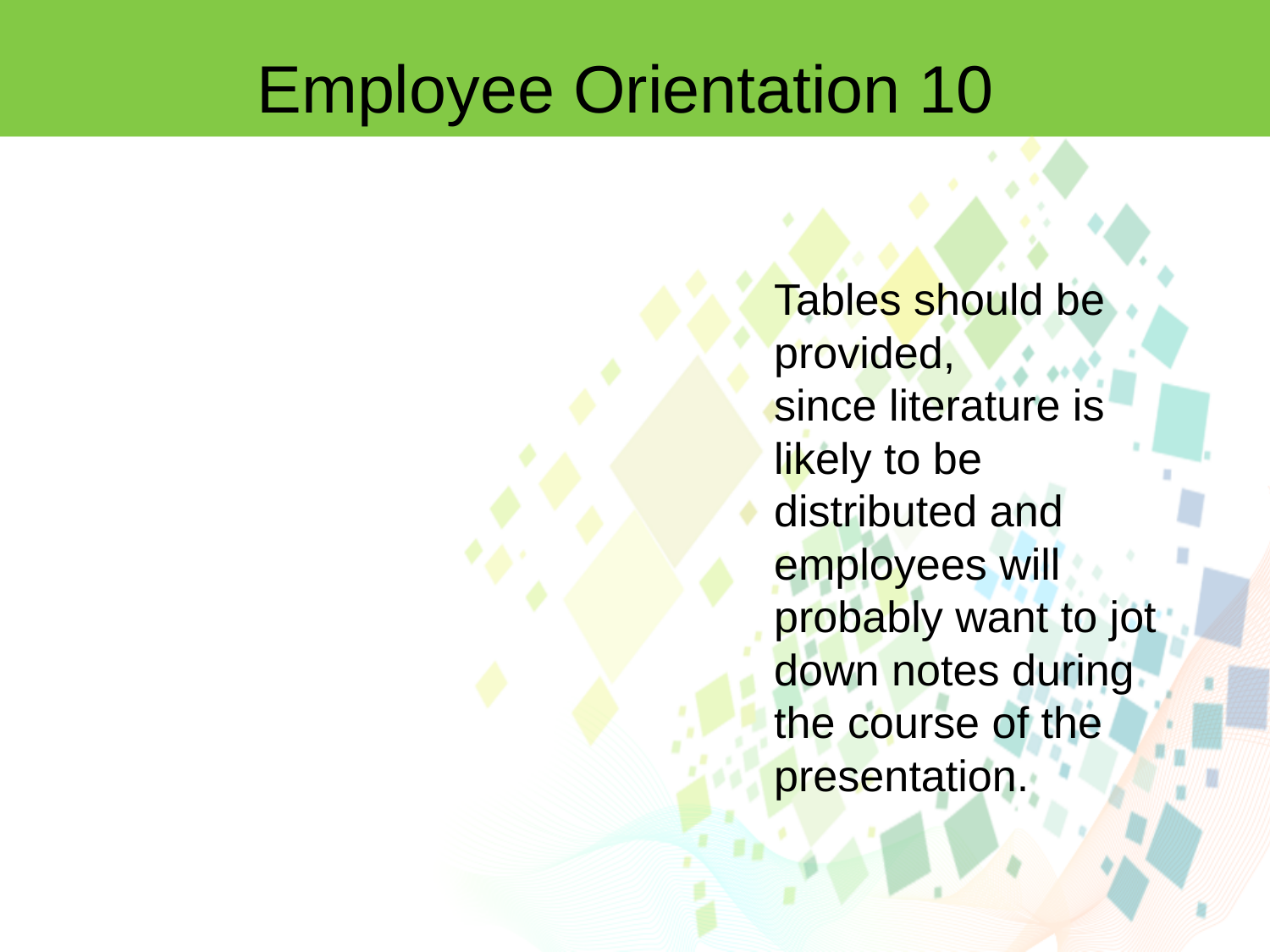

Employee Orientation 10
Tables should be provided,
since literature is likely to be distributed and employees will probably want to jot
down notes during the course of the presentation.